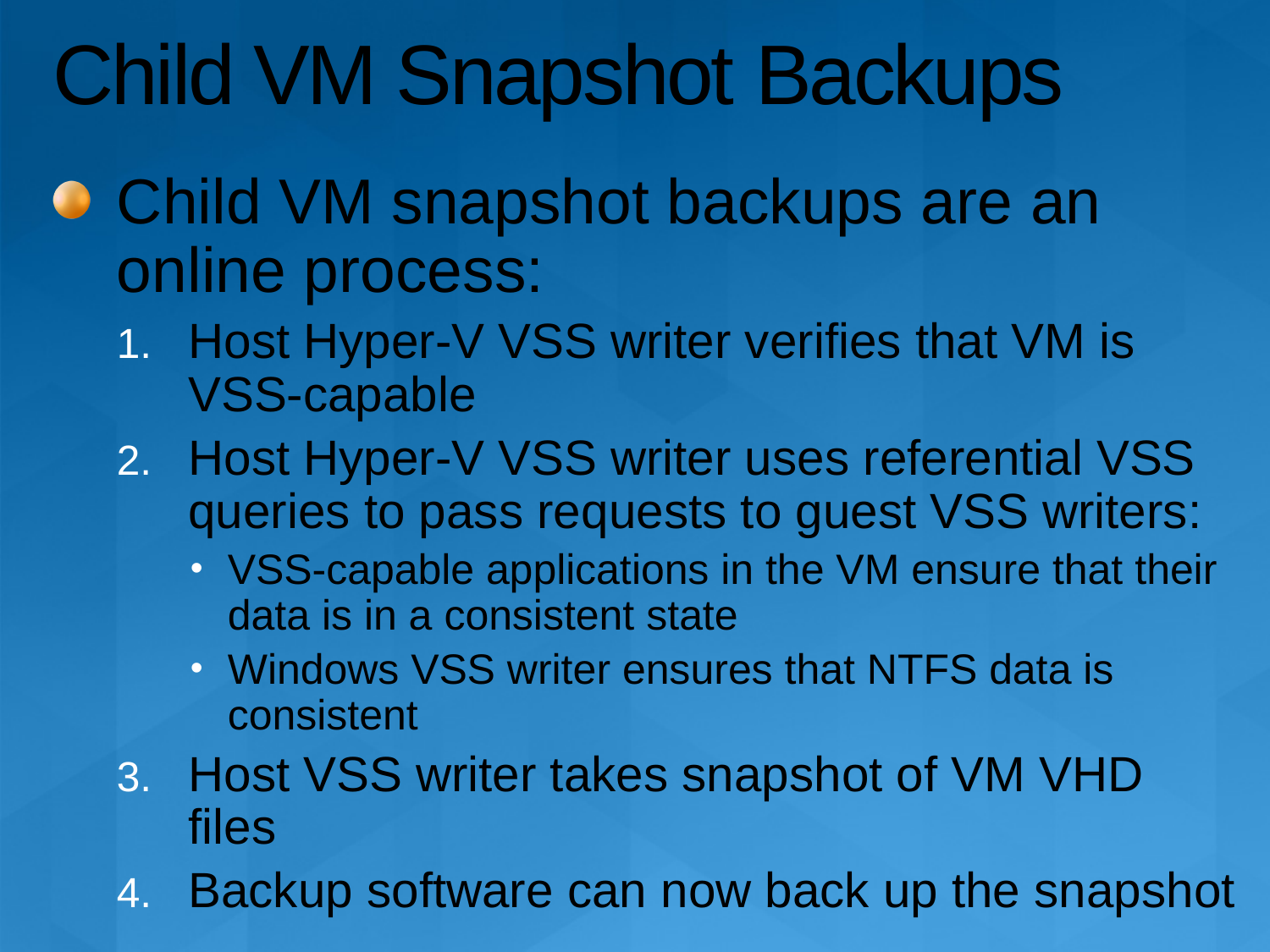

# Child VM Snapshot Backups
Child VM snapshot backups are an online process:
Host Hyper-V VSS writer verifies that VM is VSS-capable
Host Hyper-V VSS writer uses referential VSS queries to pass requests to guest VSS writers:
VSS-capable applications in the VM ensure that their data is in a consistent state
Windows VSS writer ensures that NTFS data is consistent
Host VSS writer takes snapshot of VM VHD files
Backup software can now back up the snapshot